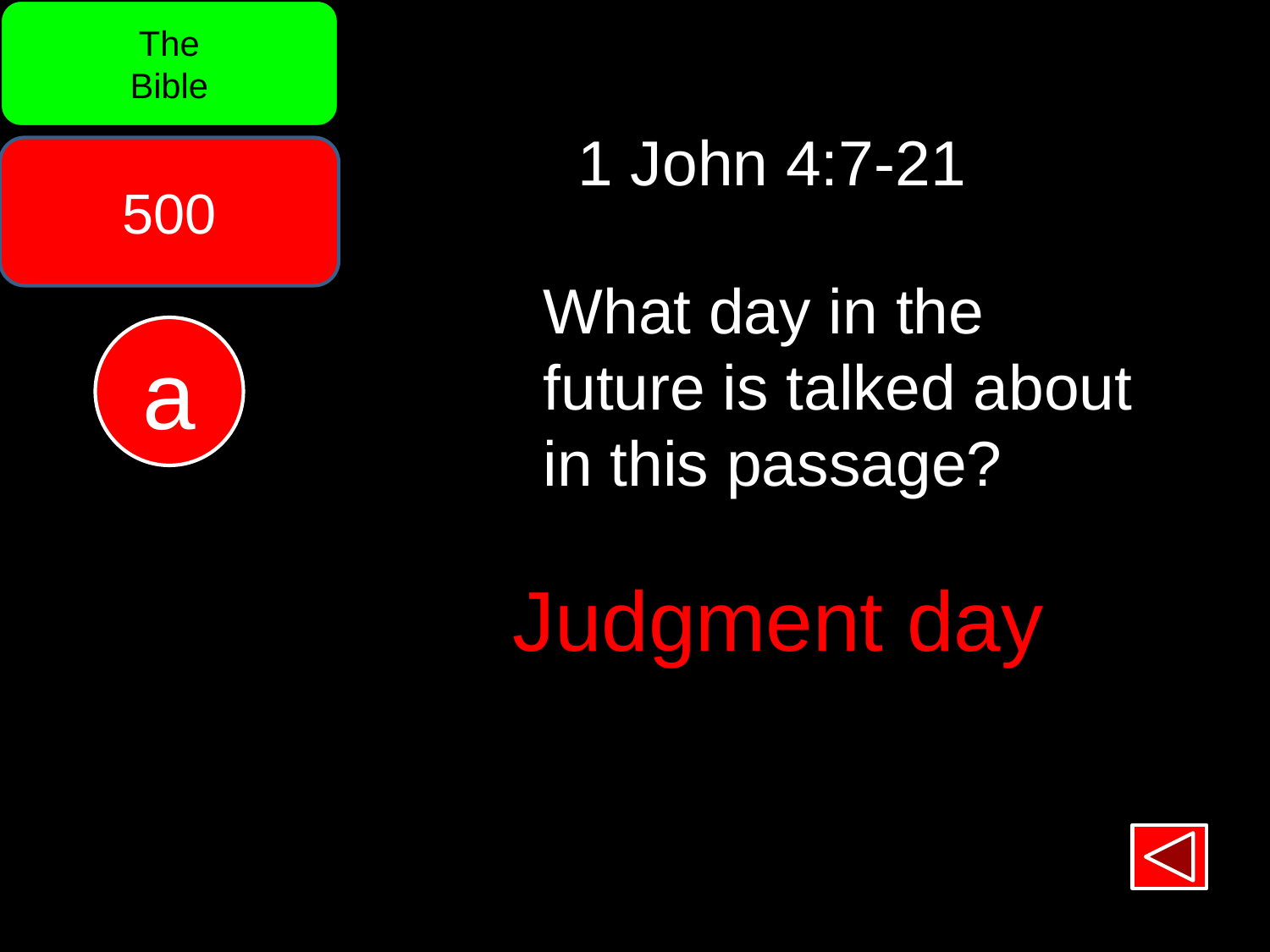

The
Bible
1 John 4:7-21
500
What day in the
future is talked about
in this passage?
a
Judgment day